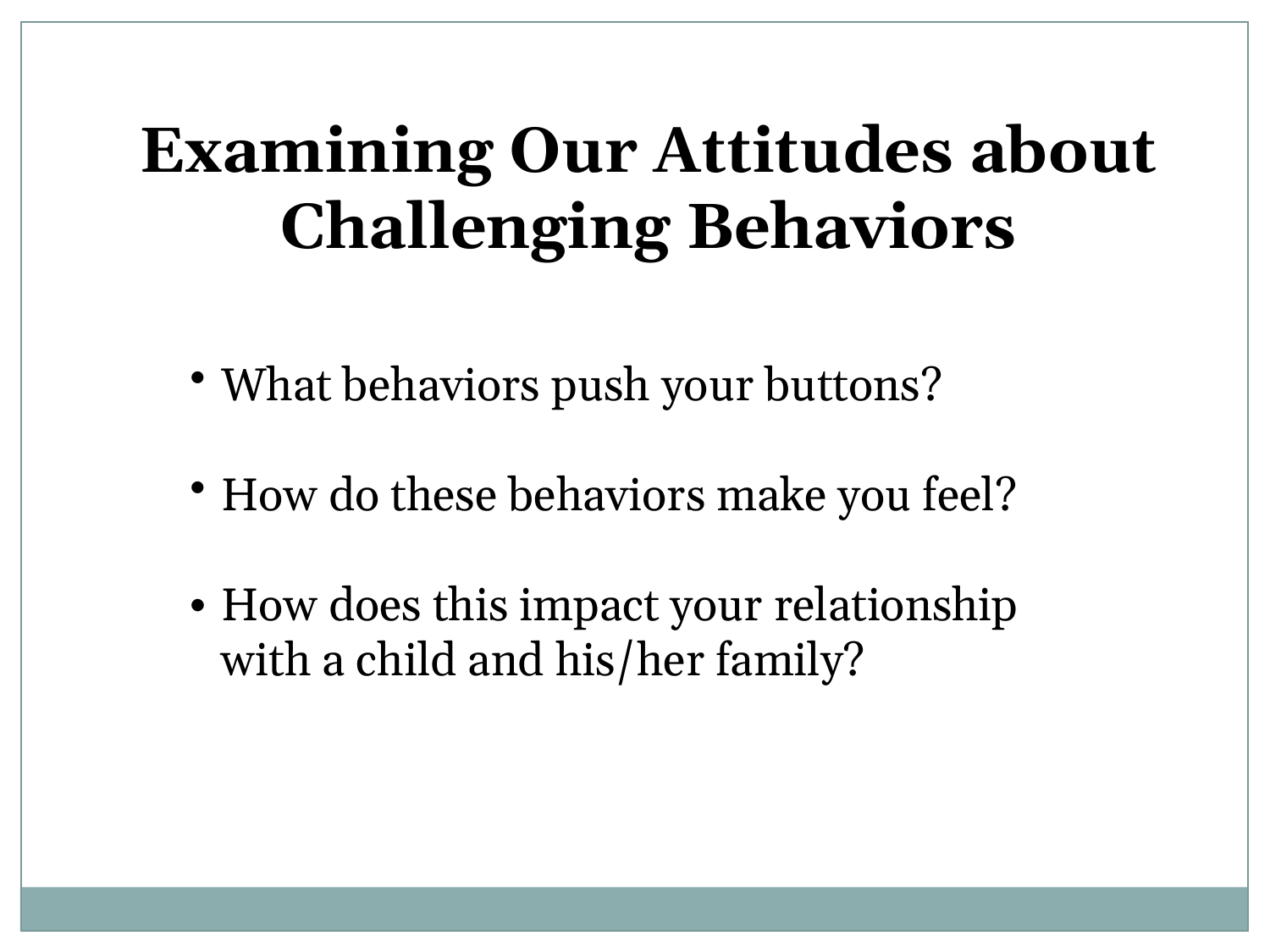

Examining Our Attitudes about Challenging Behaviors
What behaviors push your buttons?

How do these behaviors make you feel?

How does this impact your relationship with a child and his/her family?